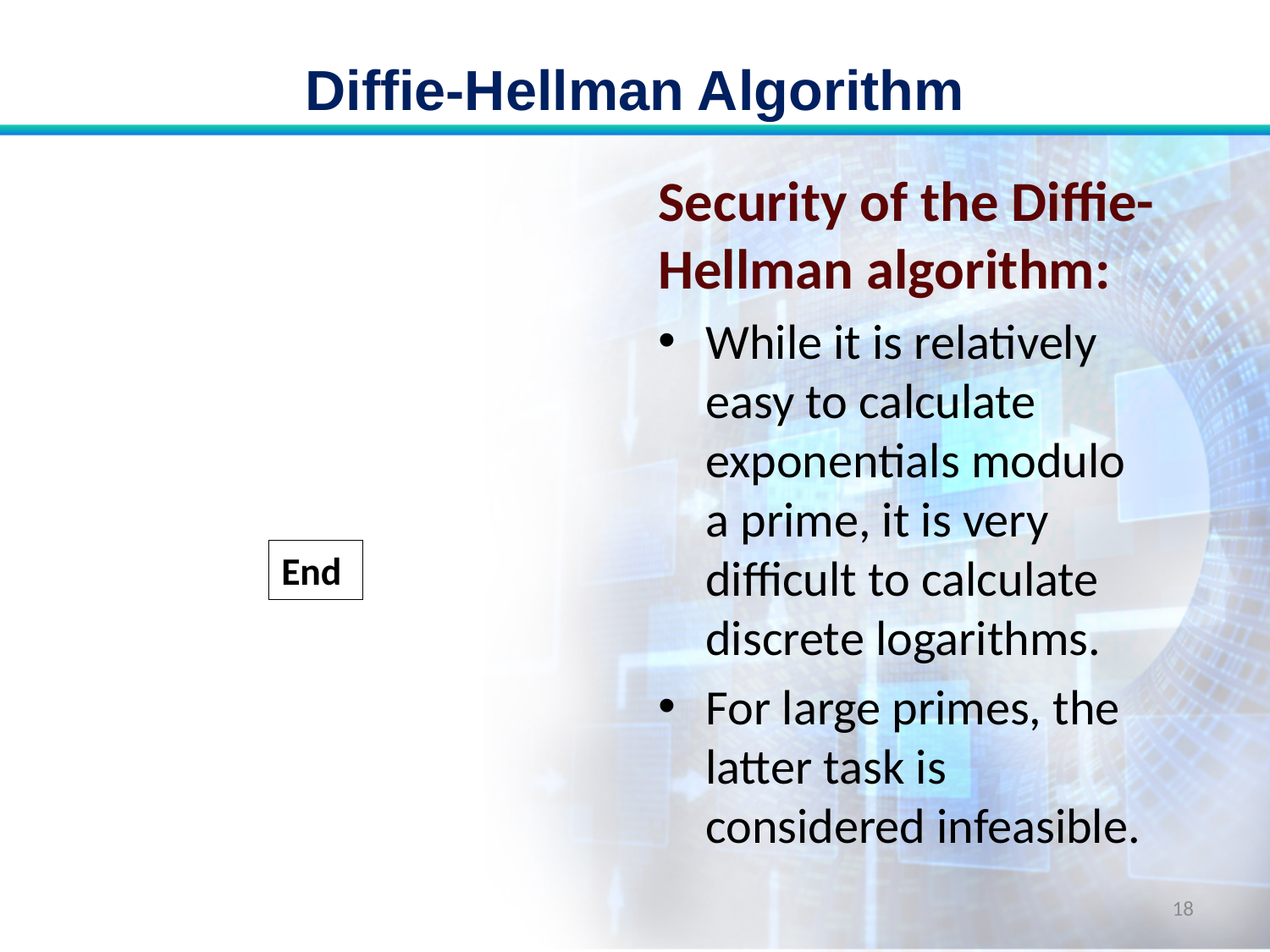

# Diffie-Hellman Algorithm
Security of the Diffie-Hellman algorithm:
While it is relatively easy to calculate exponentials modulo a prime, it is very difficult to calculate discrete logarithms.
For large primes, the latter task is considered infeasible.
End
18